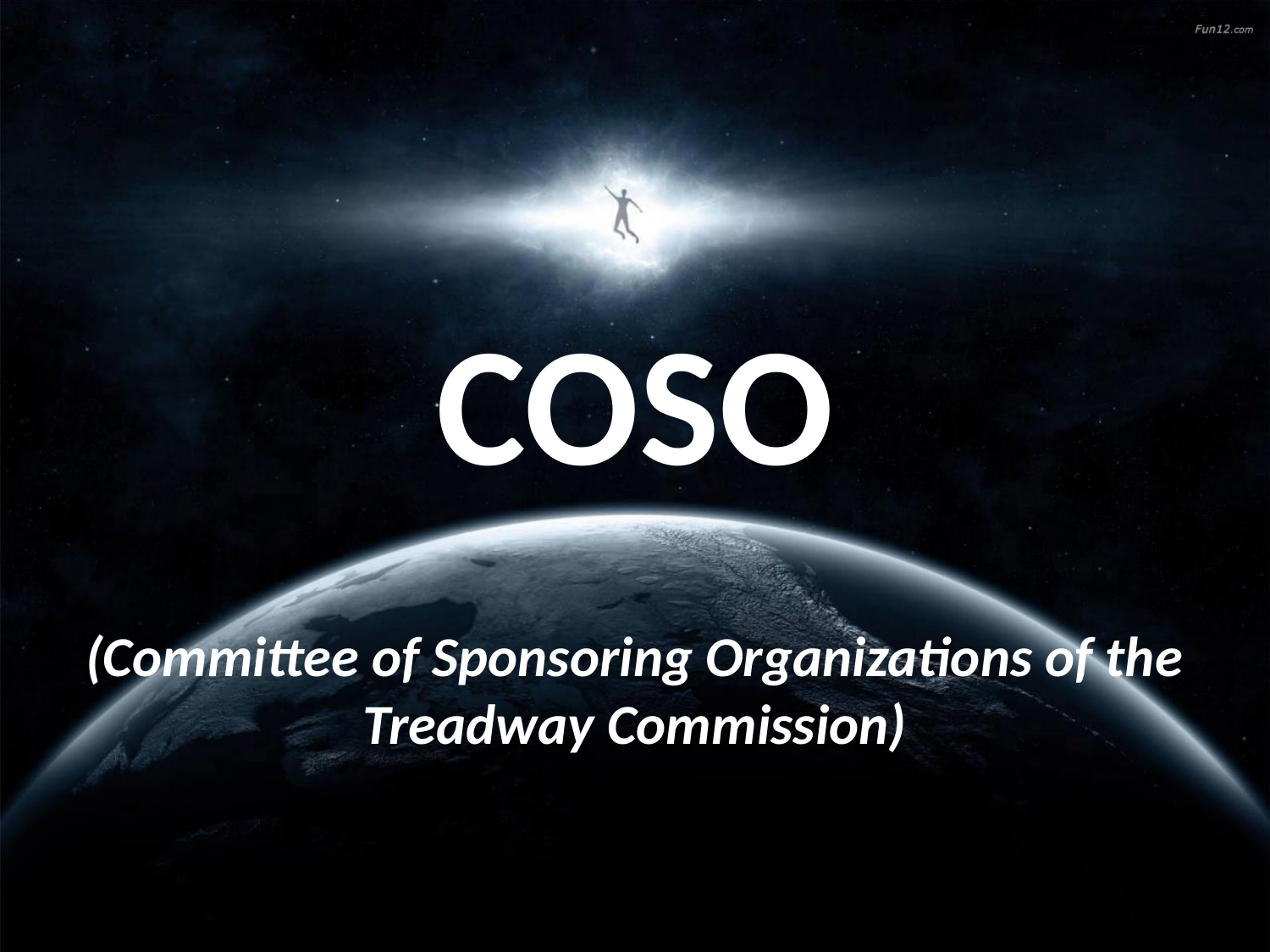

# COSO
(Committee of Sponsoring Organizations of the Treadway Commission)